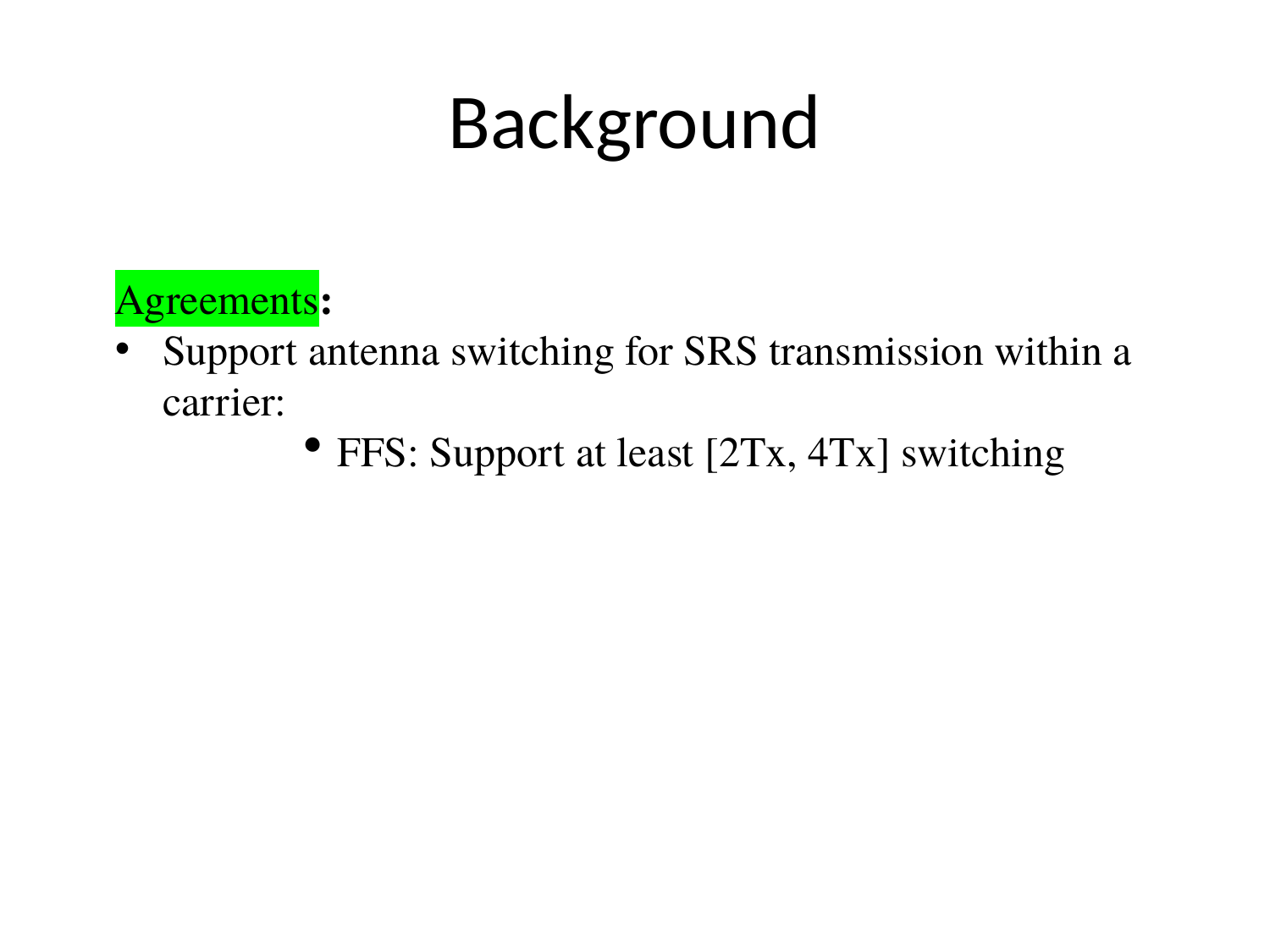

# Background
Agreements:
Support antenna switching for SRS transmission within a carrier:
FFS: Support at least [2Tx, 4Tx] switching